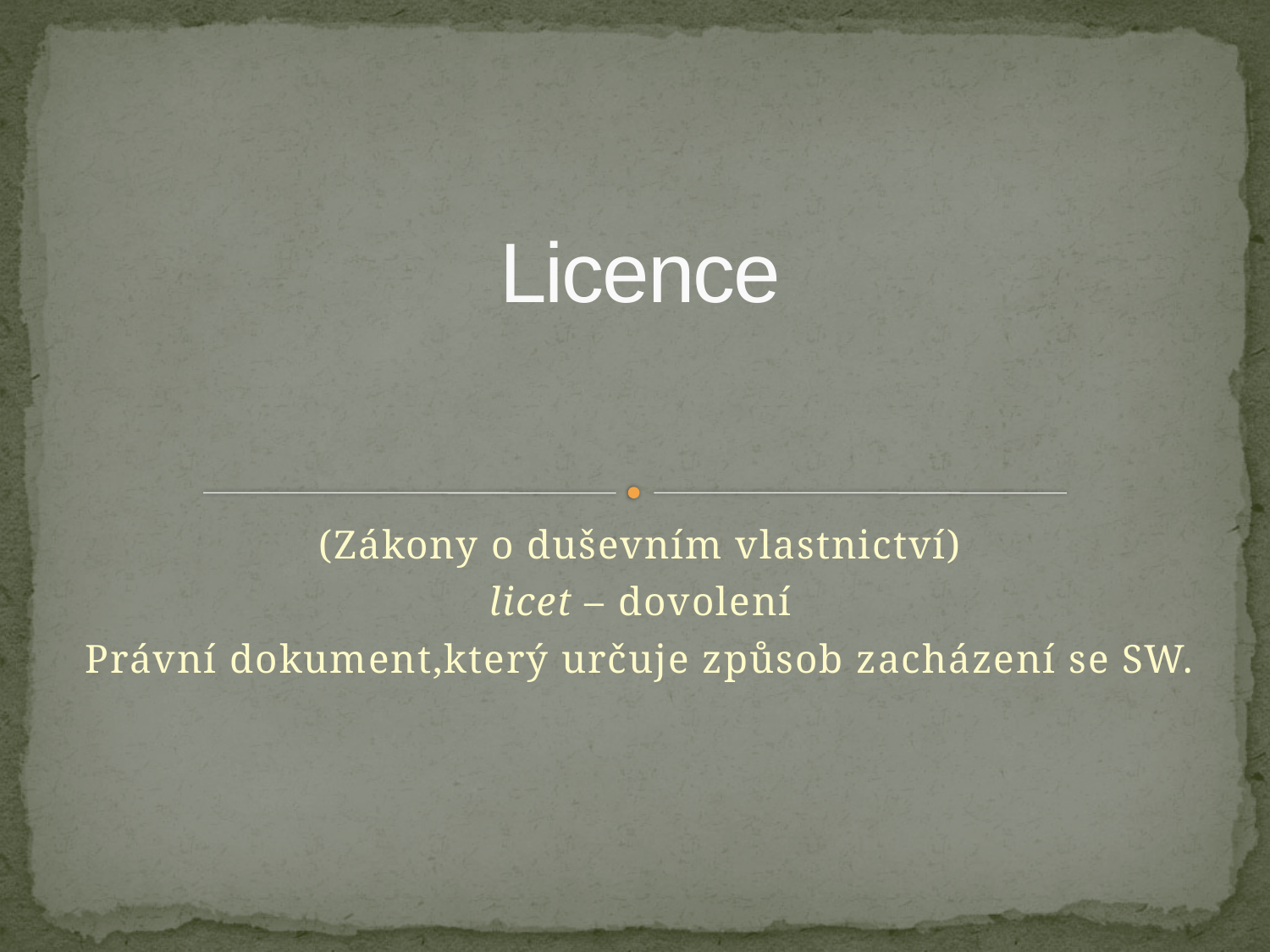

# Licence
(Zákony o duševním vlastnictví)
licet – dovolení
Právní dokument,který určuje způsob zacházení se SW.